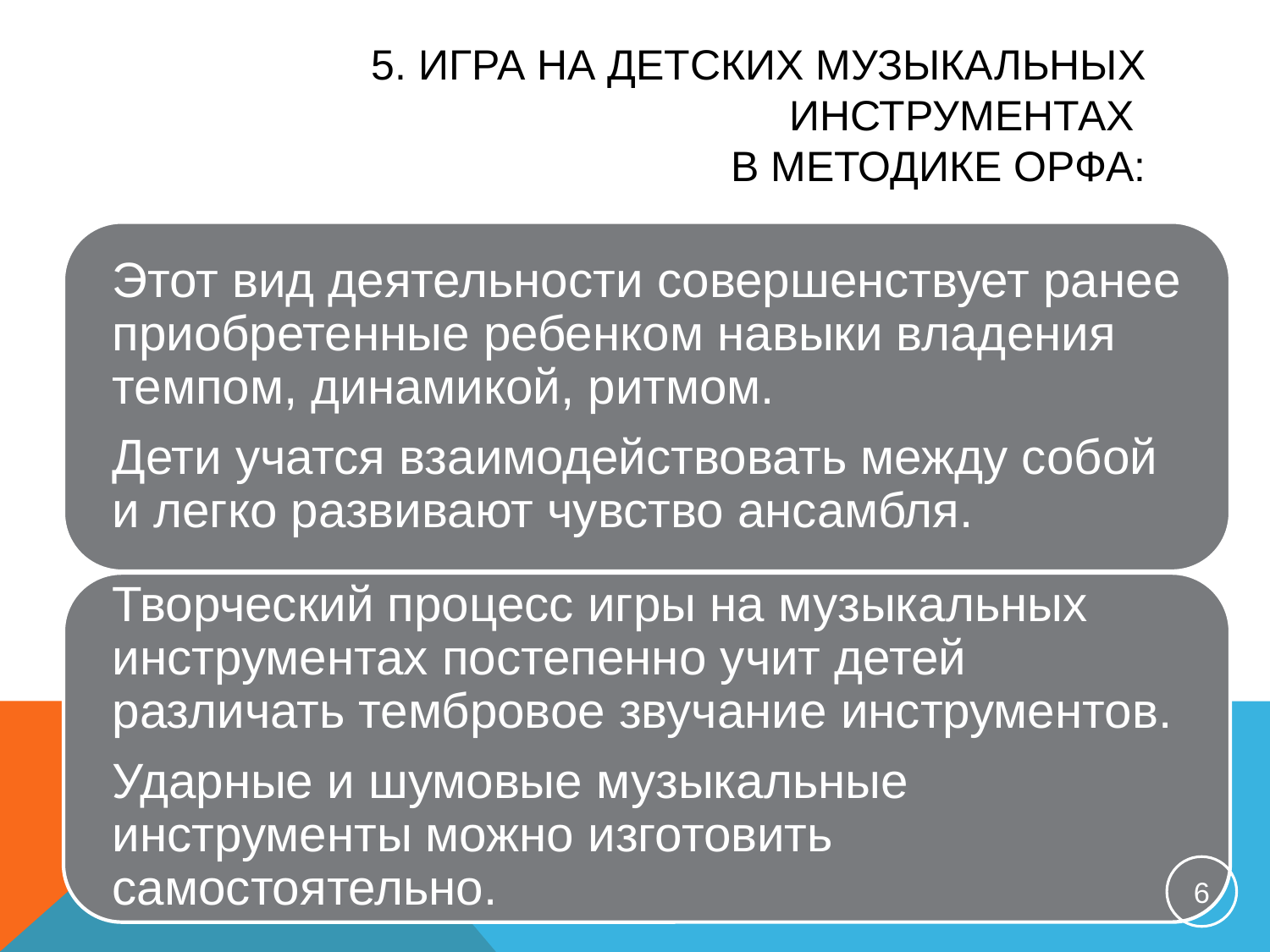

# 5. Игра на детских музыкальных инструментах в методике Орфа:
Этот вид деятельности совершенствует ранее приобретенные ребенком навыки владения темпом, динамикой, ритмом.
Дети учатся взаимодействовать между собой и легко развивают чувство ансамбля.
Творческий процесс игры на музыкальных инструментах постепенно учит детей различать тембровое звучание инструментов.
Ударные и шумовые музыкальные инструменты можно изготовить самостоятельно.
6